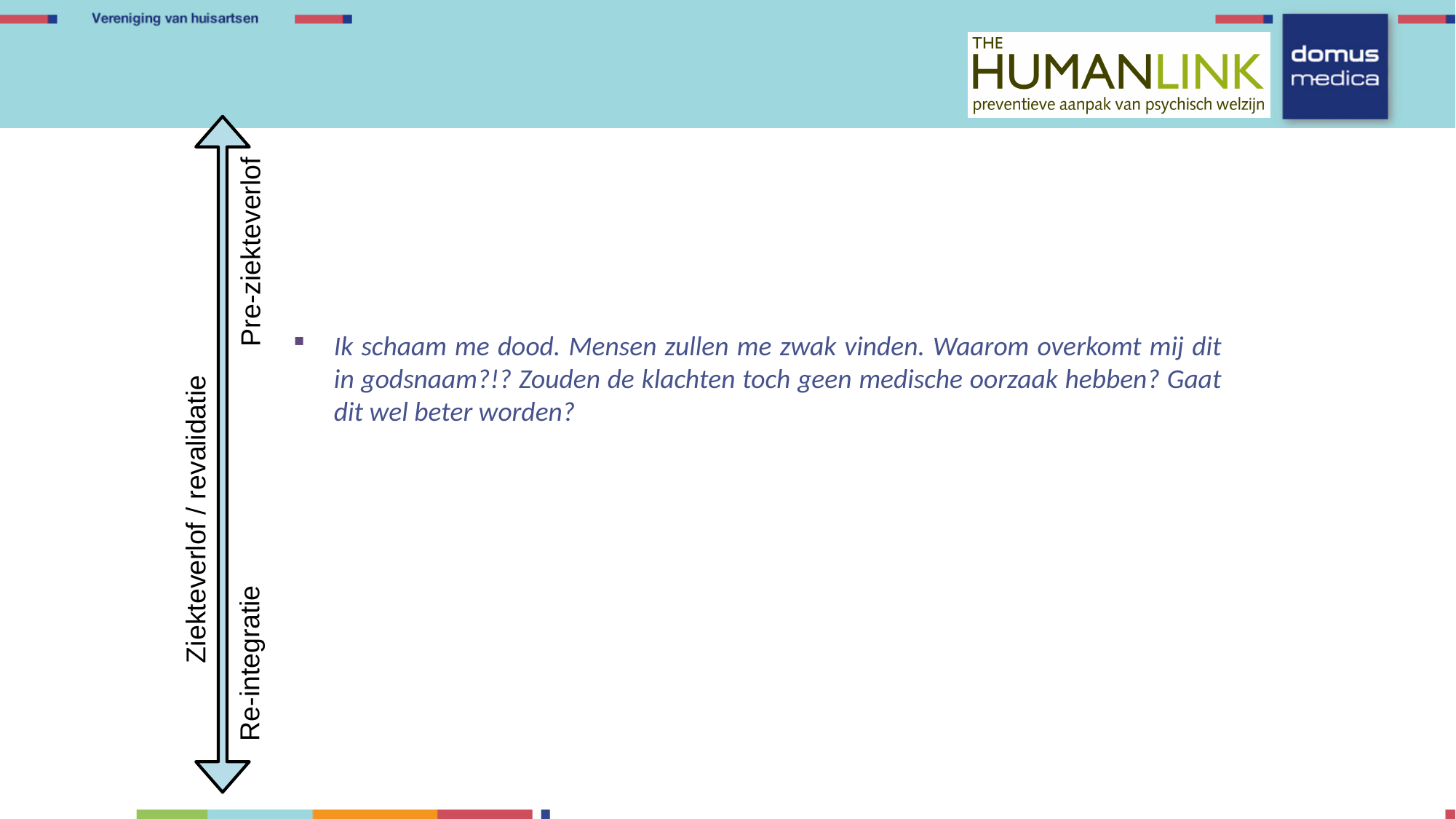

Pre-ziekteverlof

Ik schaam me dood. Mensen zullen me zwak vinden. Waarom overkomt mij dit in godsnaam?!? Zouden de klachten toch geen medische oorzaak hebben? Gaat dit wel beter worden?

Ziekteverlof / revalidatie
Re-integratie